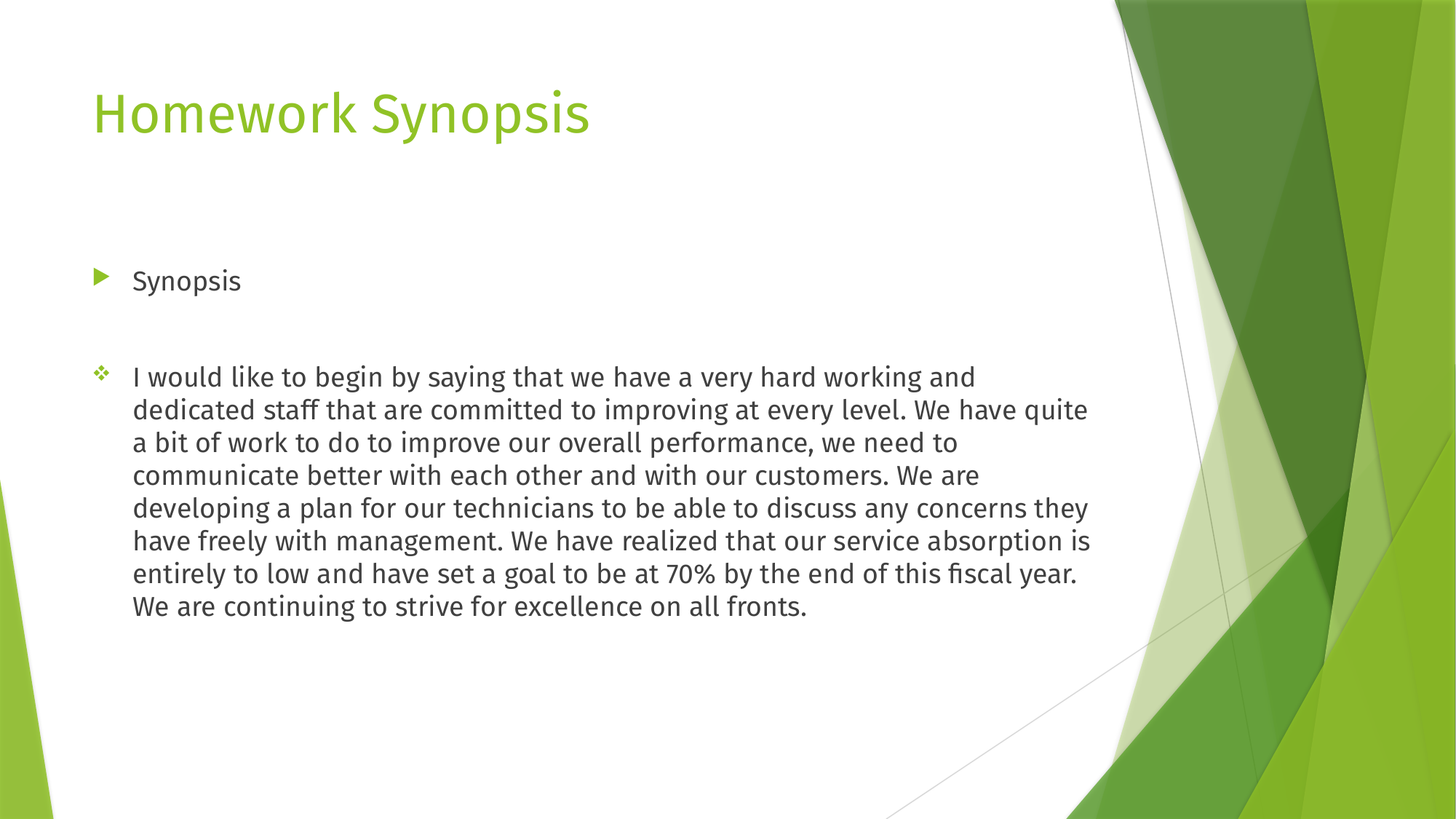

# Homework Synopsis
Synopsis

I would like to begin by saying that we have a very hard working and dedicated staff that are committed to improving at every level. We have quite a bit of work to do to improve our overall performance, we need to communicate better with each other and with our customers. We are developing a plan for our technicians to be able to discuss any concerns they have freely with management. We have realized that our service absorption is entirely to low and have set a goal to be at 70% by the end of this fiscal year. We are continuing to strive for excellence on all fronts.